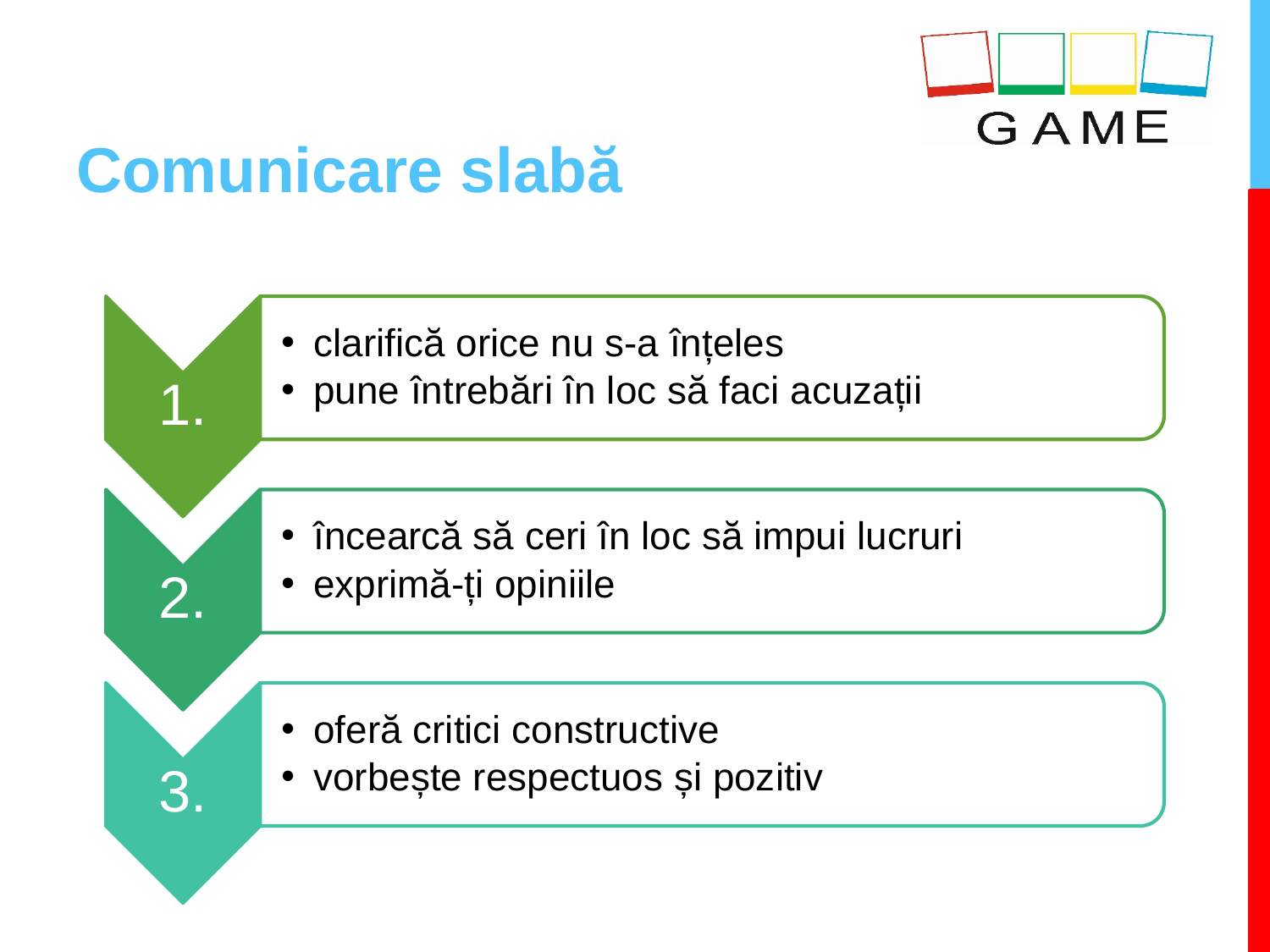

# Comunicare slabă

clarifică orice nu s-a înțeles
pune întrebări în loc să faci acuzații

1.
încearcă să ceri în loc să impui lucruri
exprimă-ți opiniile

2.
oferă critici constructive
vorbește respectuos și pozitiv

3.